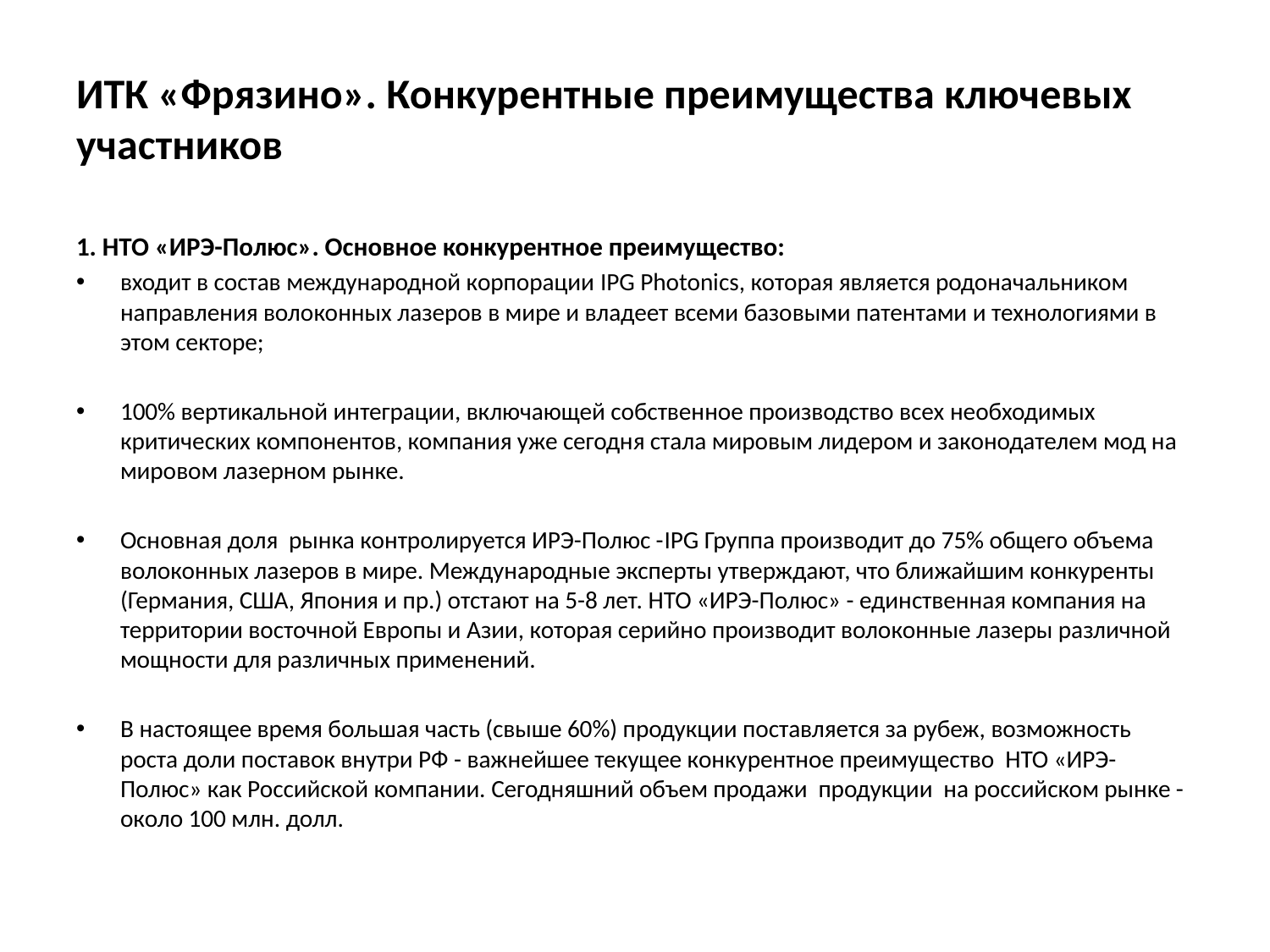

# ИТК «Фрязино». Конкурентные преимущества ключевых участников

1. НТО «ИРЭ-Полюс». Основное конкурентное преимущество:
входит в состав международной корпорации IPG Photonics, которая является родоначальником направления волоконных лазеров в мире и владеет всеми базовыми патентами и технологиями в этом секторе;

100% вертикальной интеграции, включающей собственное производство всех необходимых критических компонентов, компания уже сегодня стала мировым лидером и законодателем мод на мировом лазерном рынке.

Основная доля  рынка контролируется ИРЭ-Полюс -IPG Группа производит до 75% общего объема волоконных лазеров в мире. Международные эксперты утверждают, что ближайшим конкуренты (Германия, США, Япония и пр.) отстают на 5-8 лет. НТО «ИРЭ-Полюс» - единственная компания на территории восточной Европы и Азии, которая серийно производит волоконные лазеры различной мощности для различных применений.

В настоящее время большая часть (свыше 60%) продукции поставляется за рубеж, возможность роста доли поставок внутри РФ - важнейшее текущее конкурентное преимущество  НТО «ИРЭ-Полюс» как Российской компании. Сегодняшний объем продажи  продукции  на российском рынке - около 100 млн. долл.